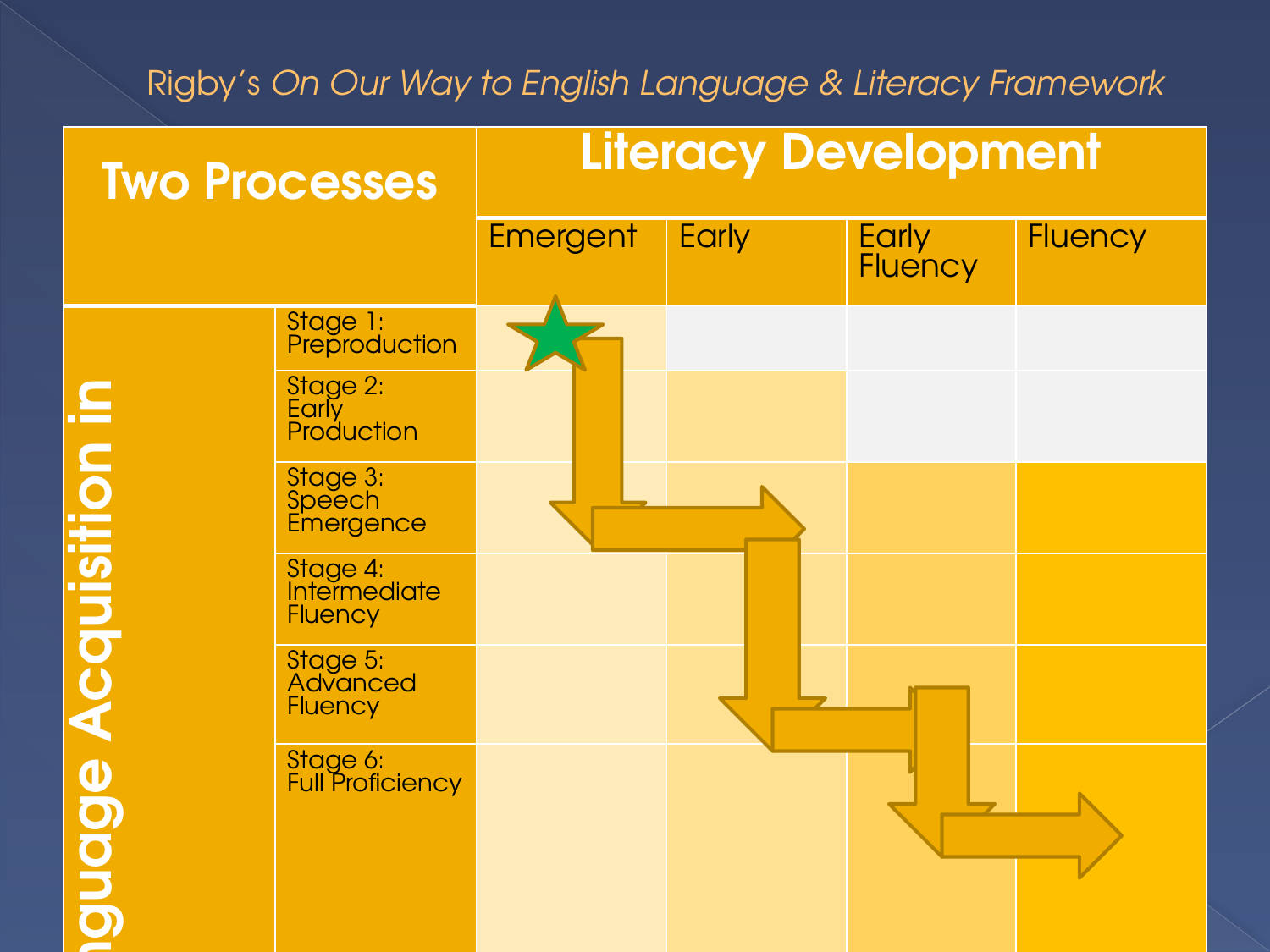

# Rigby’s On Our Way to English Language & Literacy Framework
| Two Processes |  | Literacy Development |  |  |  |
| --- | --- | --- | --- | --- | --- |
|  |  | Emergent | Early | Early Fluency | Fluency |
| Language Acquisition in L2 | Stage 1: Preproduction |  |  |  |  |
|  | Stage 2: Early Production |  |  |  |  |
|  | Stage 3: Speech Emergence |  |  |  |  |
|  | Stage 4: Intermediate Fluency |  |  |  |  |
|  | Stage 5: Advanced Fluency |  |  |  |  |
|  | Stage 6: Full Proficiency |  |  |  |  |